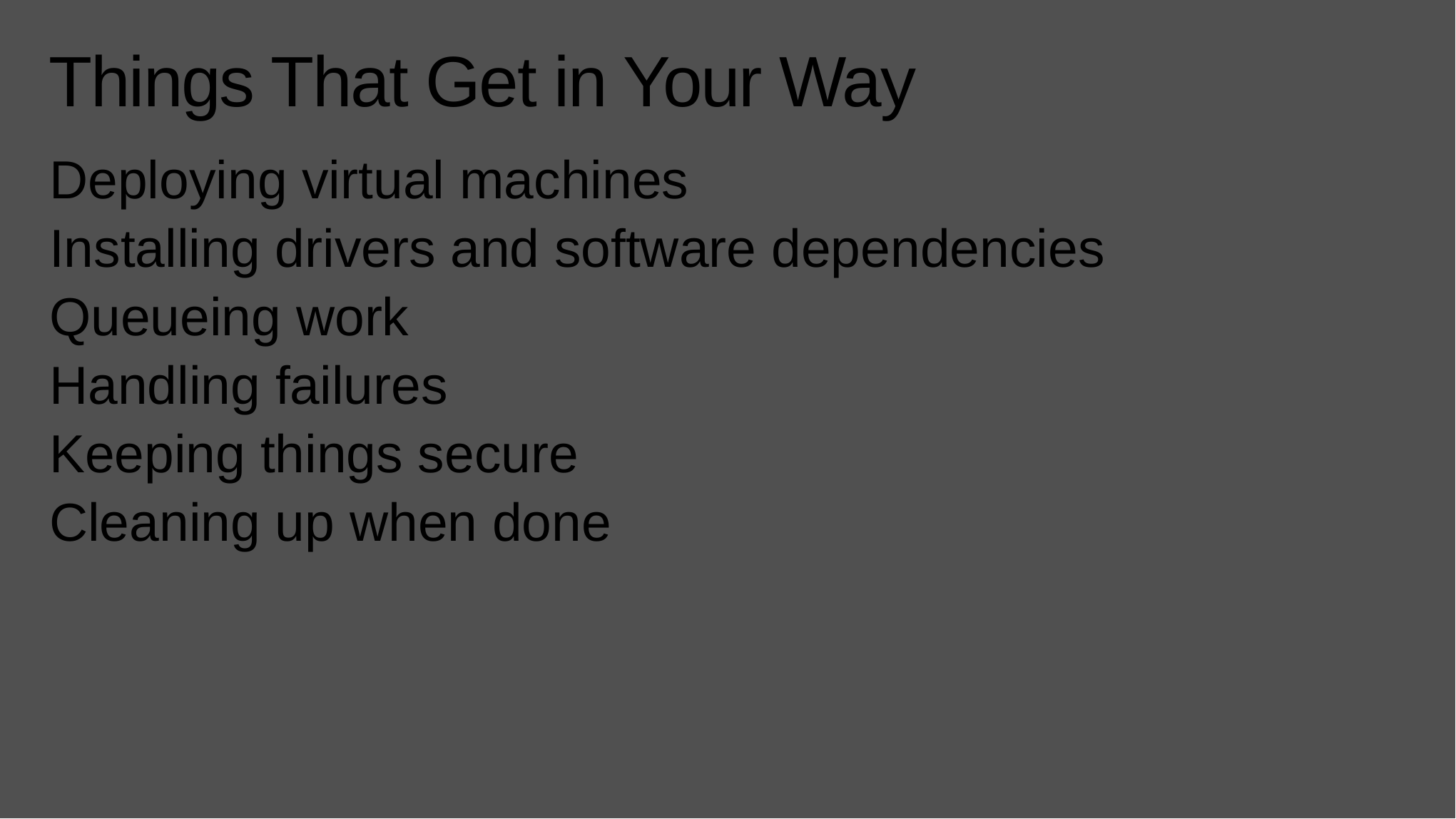

# Things That Get in Your Way
Deploying virtual machines
Installing drivers and software dependencies
Queueing work
Handling failures
Keeping things secure
Cleaning up when done